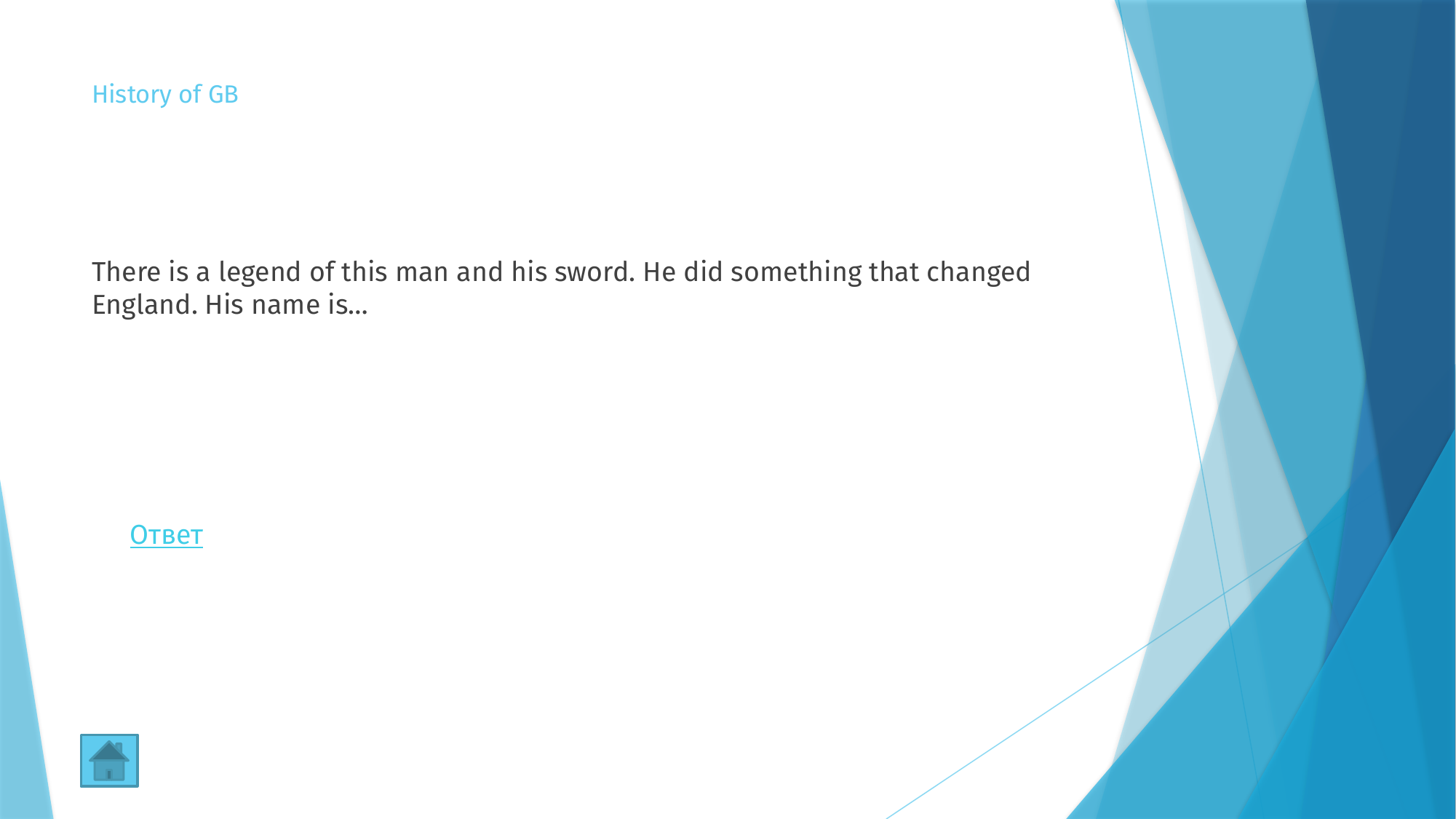

# History of GB
There is a legend of this man and his sword. He did something that changed England. His name is…
Ответ